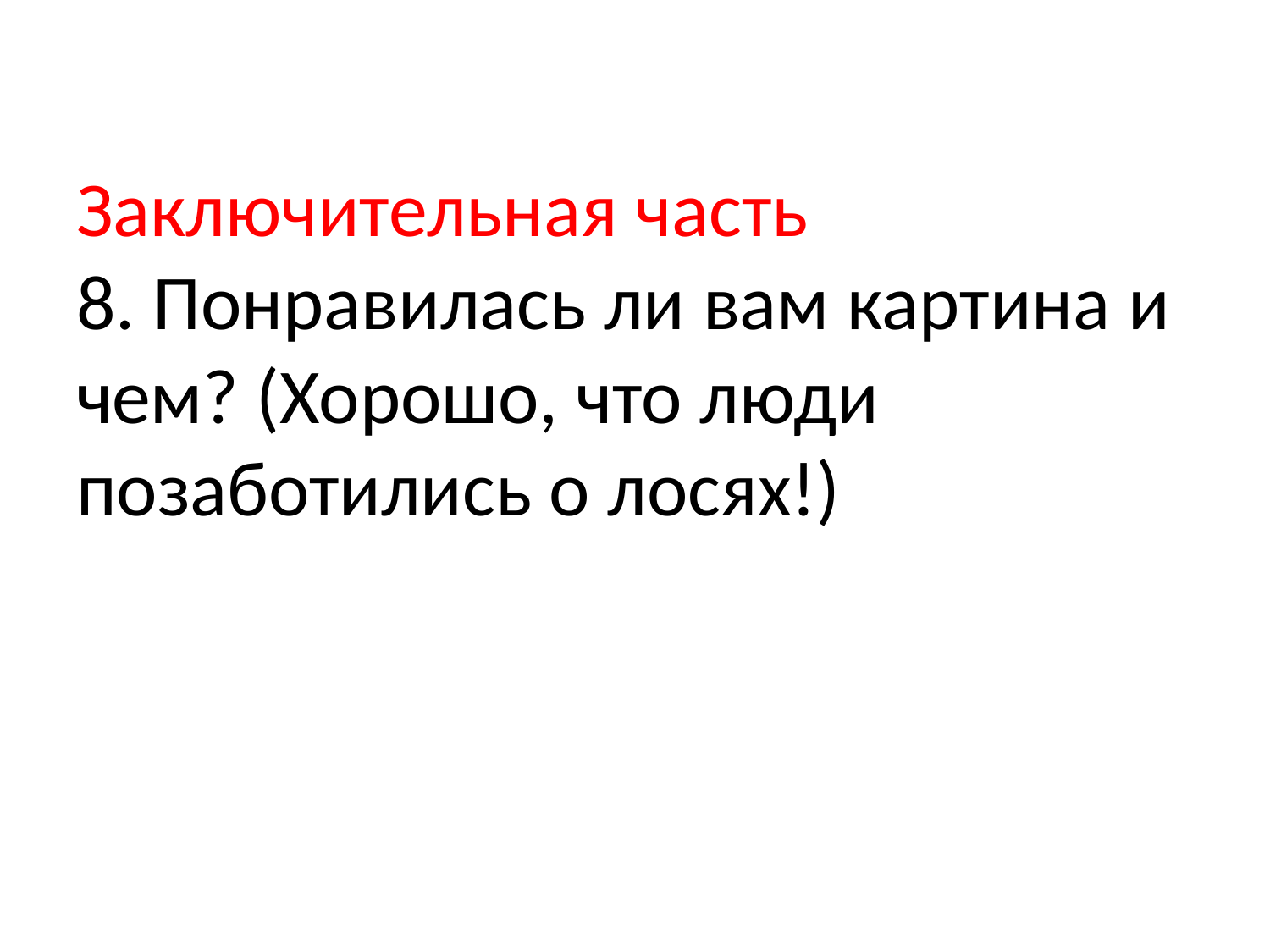

# Заключительная часть 8. Понравилась ли вам картина и чем? (Хорошо, что люди позаботились о лосях!)